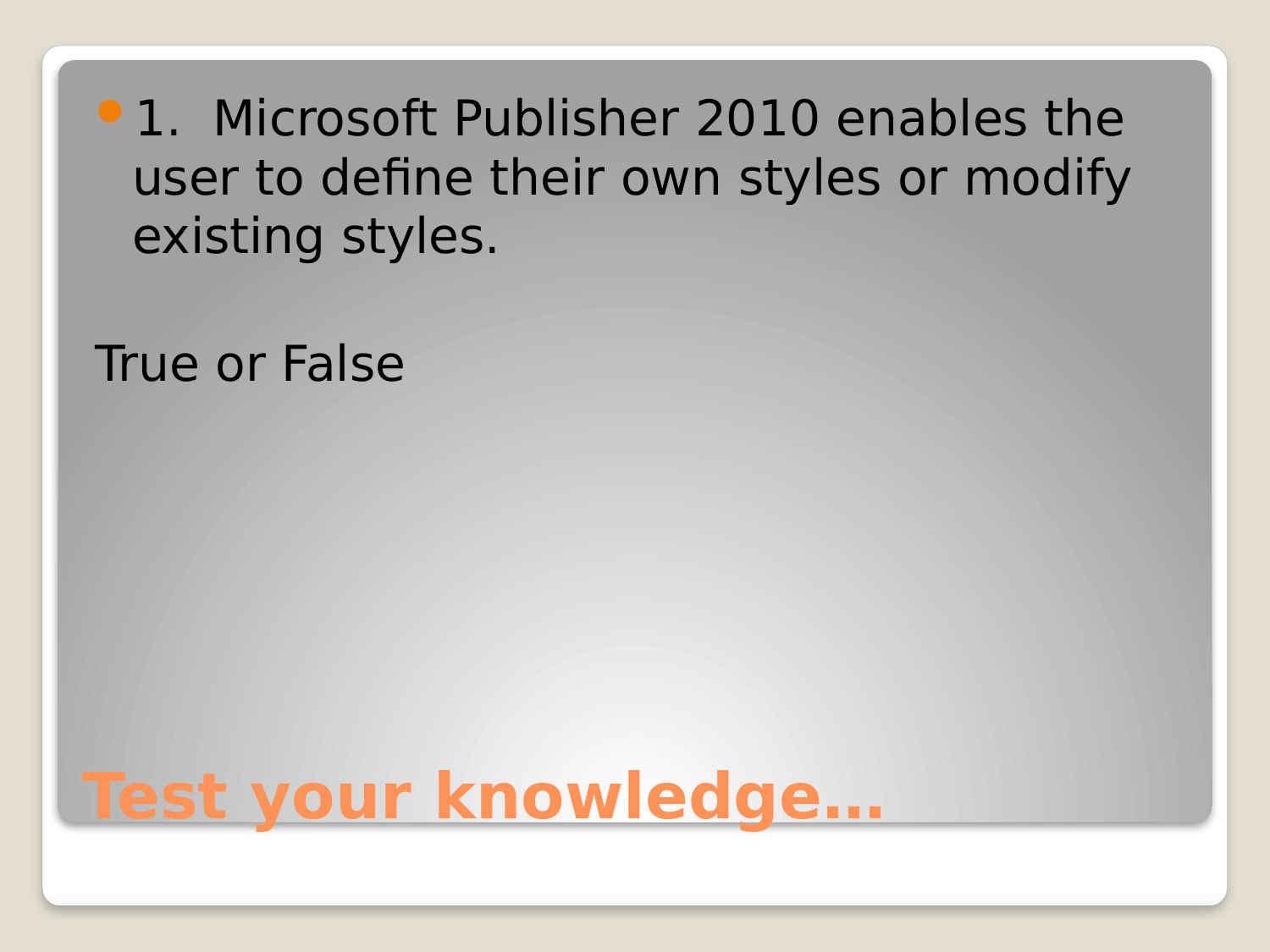

1.  Microsoft Publisher 2010 enables the user to define their own styles or modify existing styles.

True or False

# Test your knowledge…